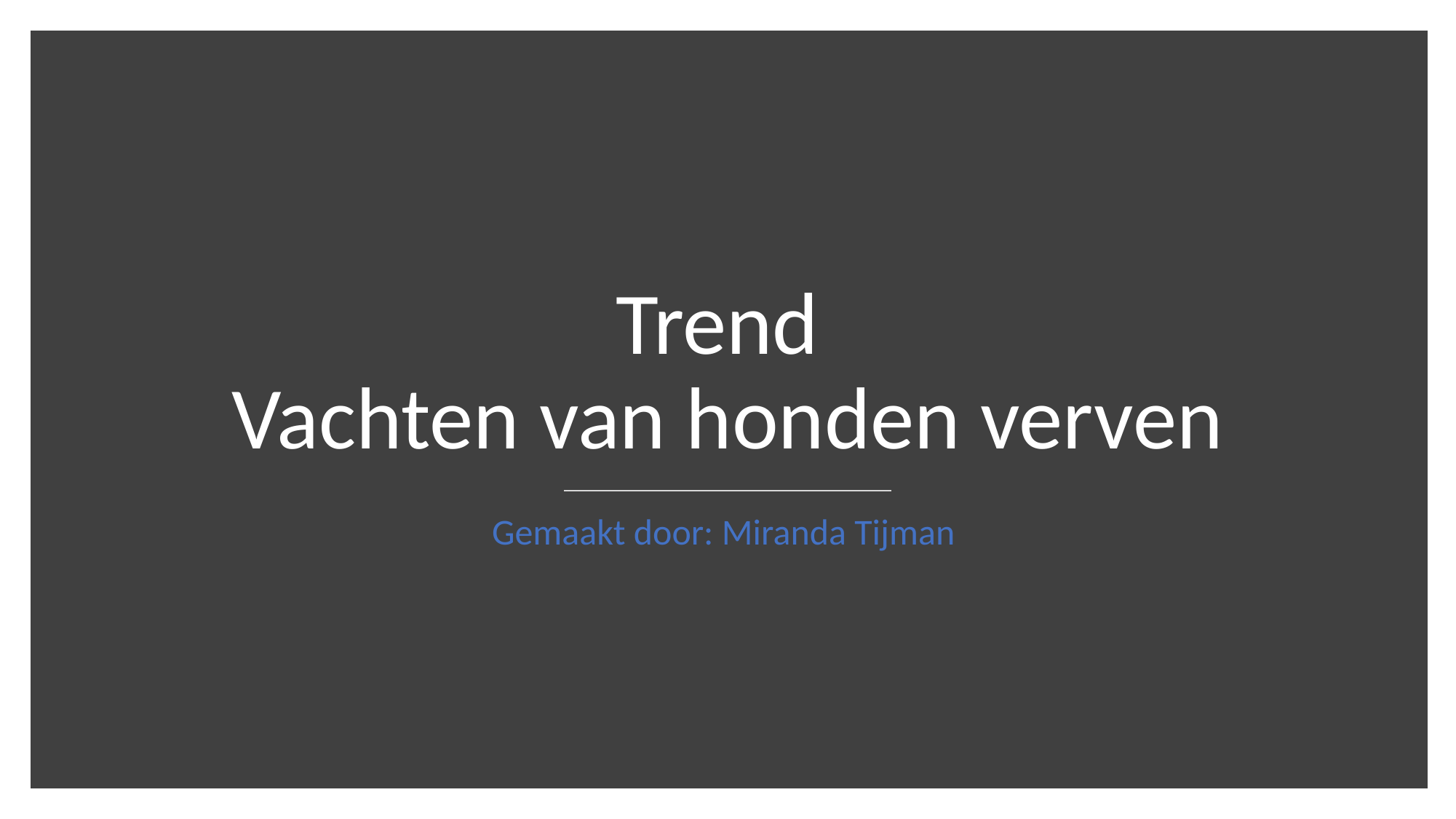

# Trend Vachten van honden verven
Gemaakt door: Miranda Tijman